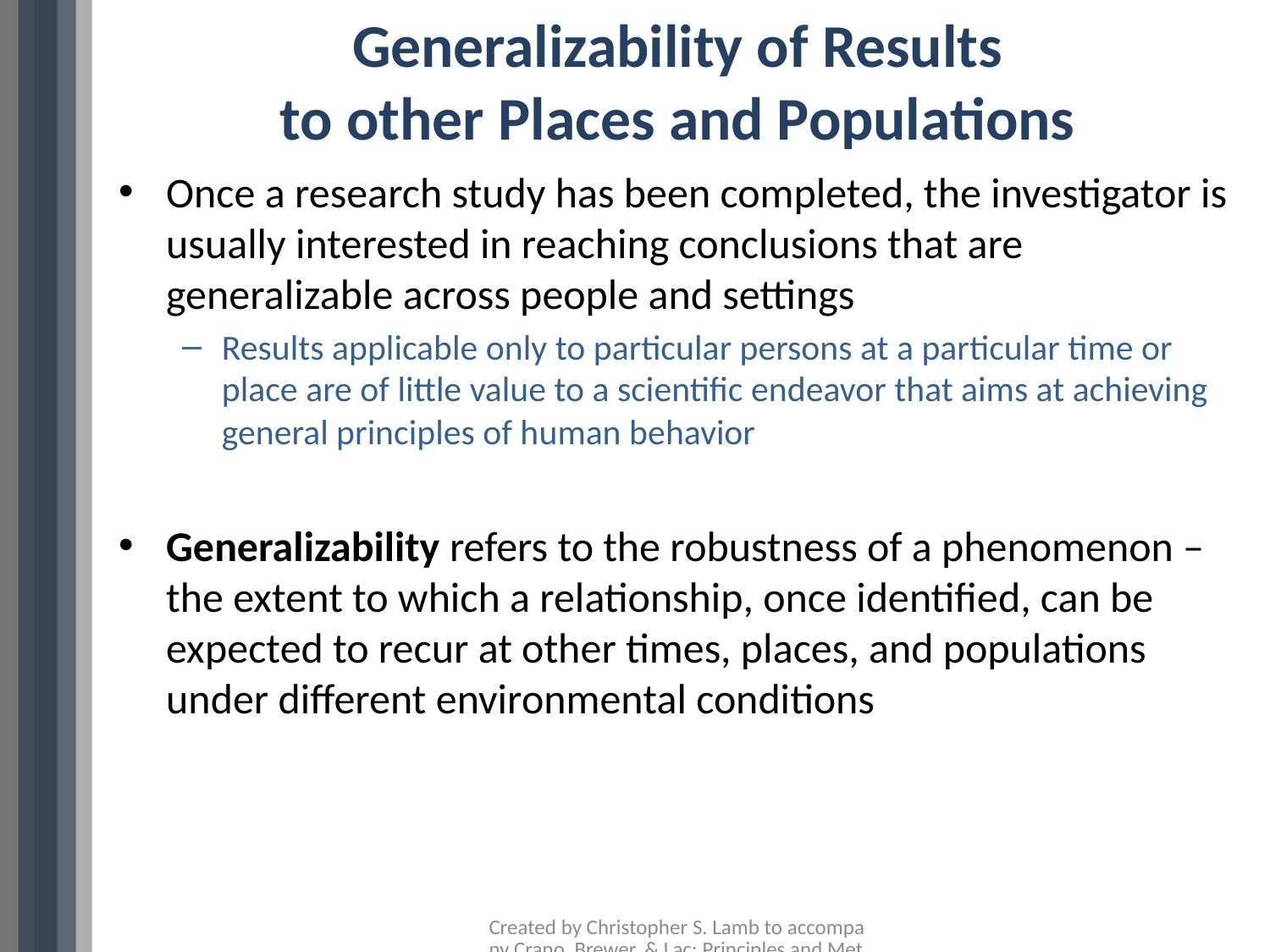

# Generalizability of Results to other Places and Populations
Once a research study has been completed, the investigator is usually interested in reaching conclusions that are generalizable across people and settings
Results applicable only to particular persons at a particular time or place are of little value to a scientific endeavor that aims at achieving general principles of human behavior

Generalizability refers to the robustness of a phenomenon – the extent to which a relationship, once identified, can be expected to recur at other times, places, and populations under different environmental conditions
Created by Christopher S. Lamb to accompany Crano, Brewer, & Lac: Principles and Methods of Social Research, 3rd Edition, 2015, Routledge/Taylor & Francis